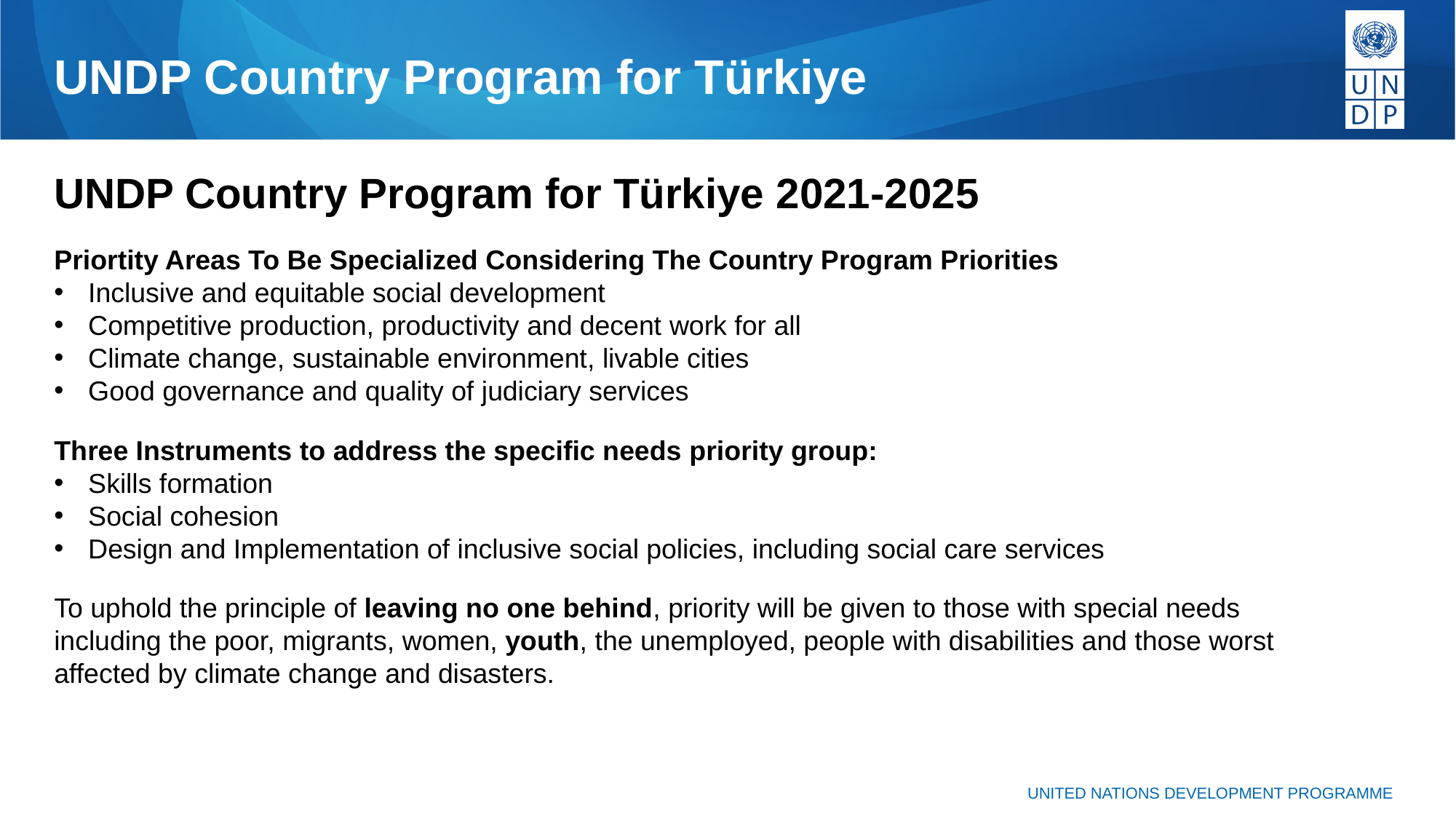

# UNDP Country Program for Türkiye
UNDP Country Program for Türkiye 2021-2025
Priortity Areas To Be Specialized Considering The Country Program Priorities
Inclusive and equitable social development
Competitive production, productivity and decent work for all
Climate change, sustainable environment, livable cities
Good governance and quality of judiciary services
Three Instruments to address the specific needs priority group:
Skills formation
Social cohesion
Design and Implementation of inclusive social policies, including social care services
To uphold the principle of leaving no one behind, priority will be given to those with special needs including the poor, migrants, women, youth, the unemployed, people with disabilities and those worst affected by climate change and disasters.